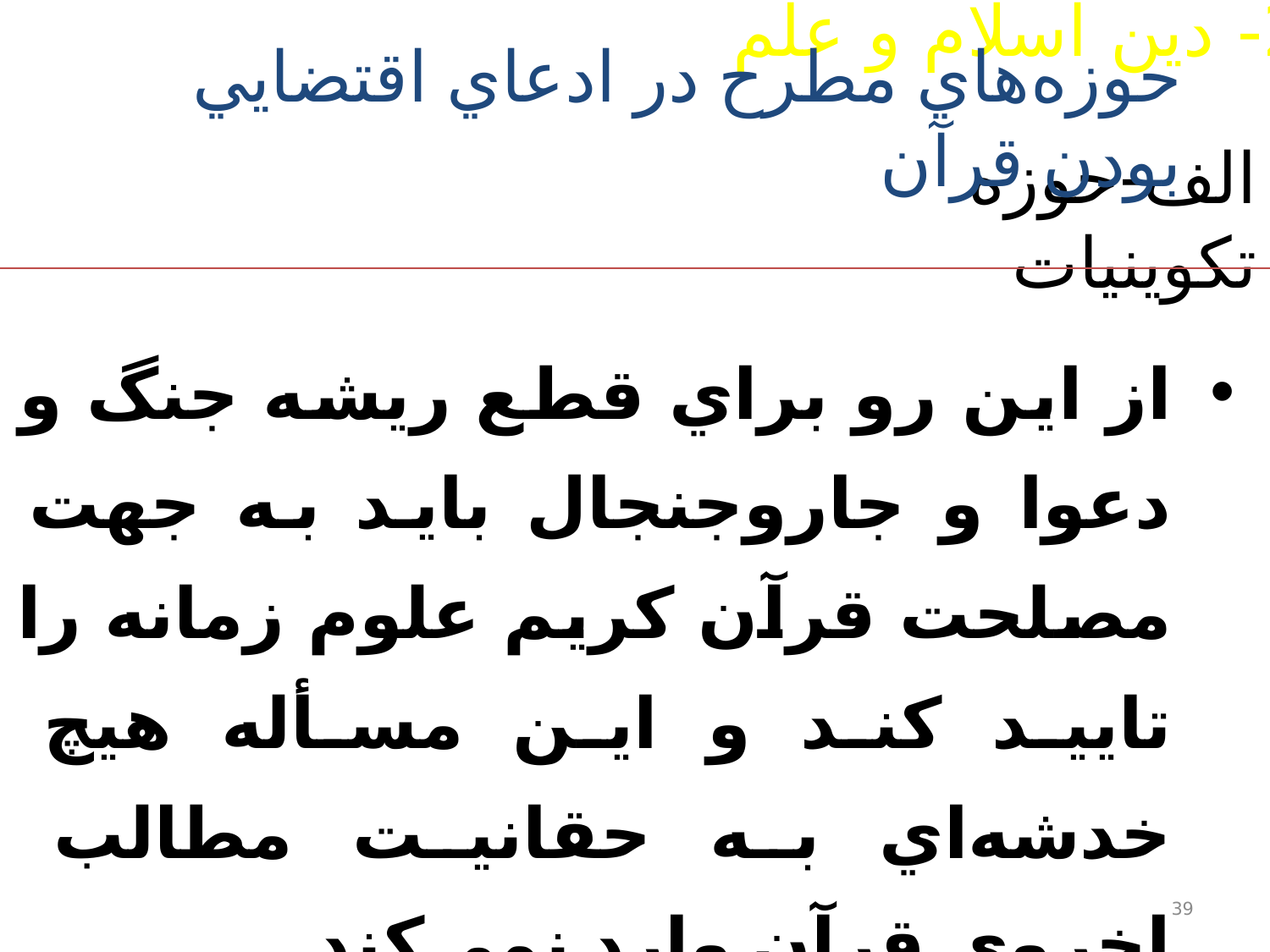

2- دین اسلام و علم
حوزه‌هاي مطرح در ادعاي اقتضايي بودن قرآن
# الف-حوزه تكوينيات

از اين رو براي قطع ريشه جنگ و دعوا و جاروجنجال بايد به جهت مصلحت قرآن كريم علوم زمانه را تاييد كند و اين مسأله هيچ خدشه‌اي به حقانيت مطالب اخروي قرآن وارد نمي‌كند.
39